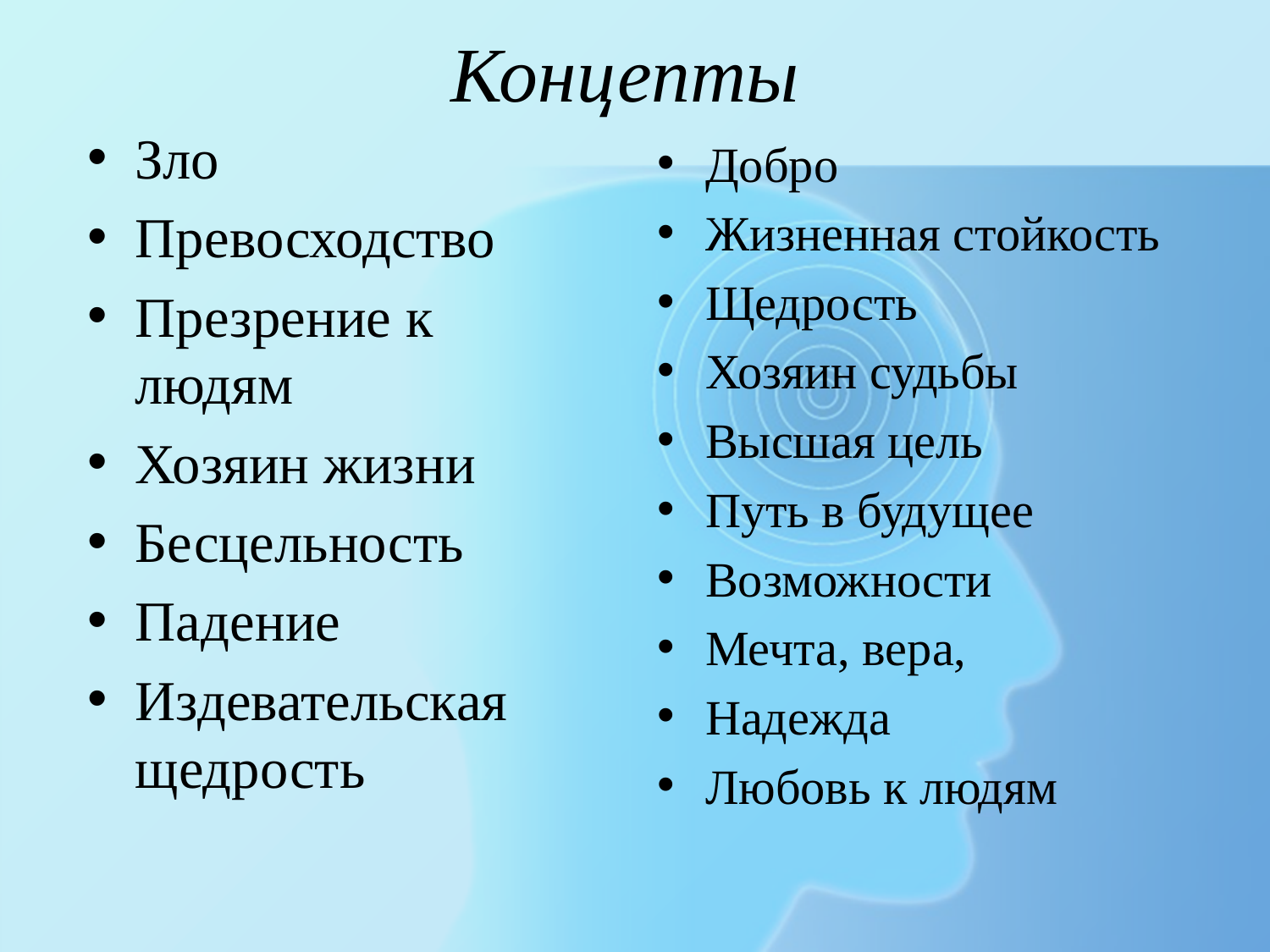

# Концепты
Зло
Превосходство
Презрение к  людям
Хозяин жизни
Бесцельность
Падение
Издевательская щедрость

Добро
Жизненная стойкость
Щедрость
Хозяин судьбы
Высшая цель
Путь в будущее
Возможности
Мечта, вера,
Надежда
Любовь к людям